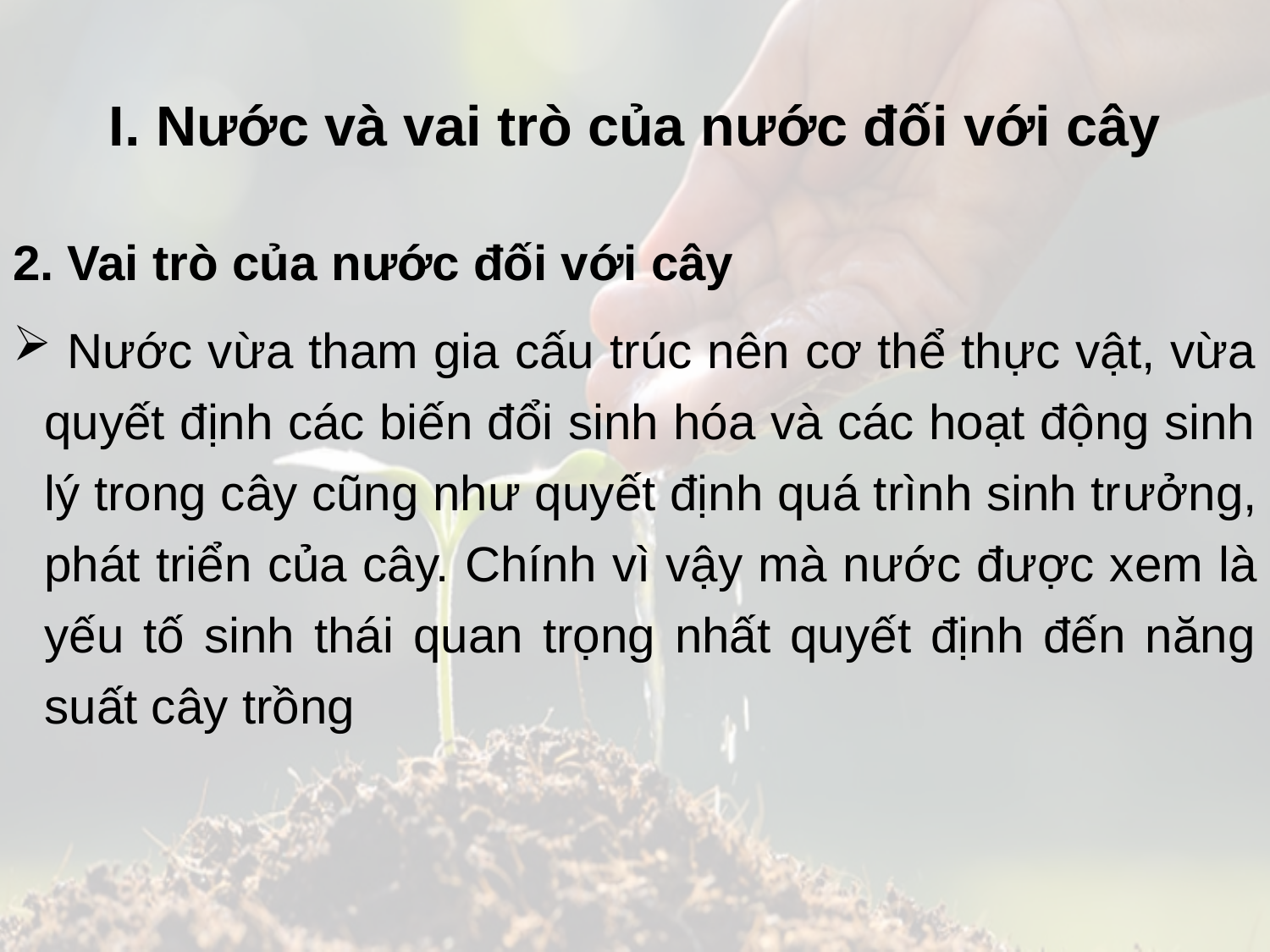

# I. Nước và vai trò của nước đối với cây
2. Vai trò của nước đối với cây
 Nước vừa tham gia cấu trúc nên cơ thể thực vật, vừa quyết định các biến đổi sinh hóa và các hoạt động sinh lý trong cây cũng như quyết định quá trình sinh trưởng, phát triển của cây. Chính vì vậy mà nước được xem là yếu tố sinh thái quan trọng nhất quyết định đến năng suất cây trồng
8